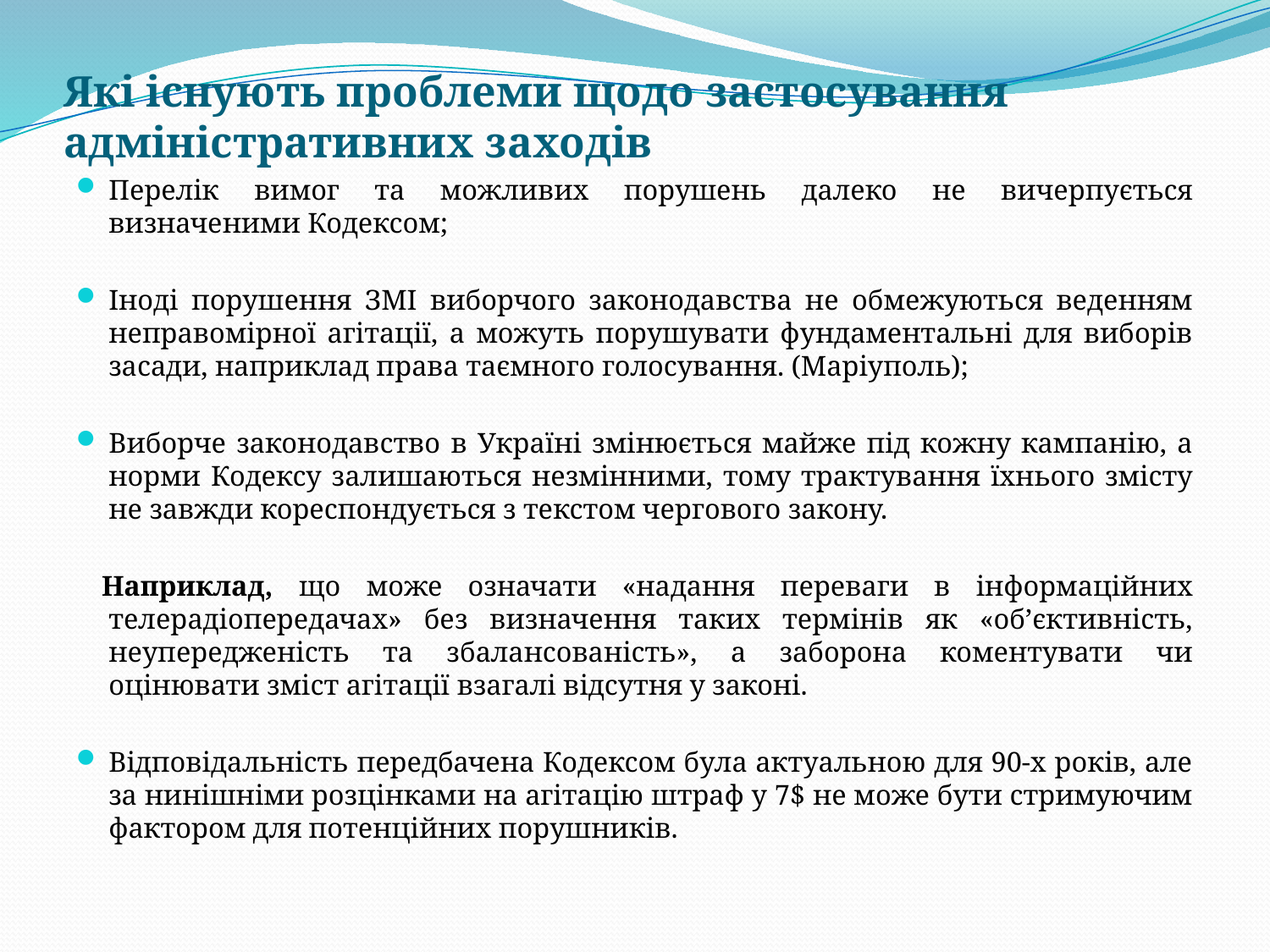

# Які існують проблеми щодо застосування адміністративних заходів
Перелік вимог та можливих порушень далеко не вичерпується визначеними Кодексом;

Іноді порушення ЗМІ виборчого законодавства не обмежуються веденням неправомірної агітації, а можуть порушувати фундаментальні для виборів засади, наприклад права таємного голосування. (Маріуполь);

Виборче законодавство в Україні змінюється майже під кожну кампанію, а норми Кодексу залишаються незмінними, тому трактування їхнього змісту не завжди кореспондується з текстом чергового закону.

 Наприклад, що може означати «надання переваги в інформаційних телерадіопередачах» без визначення таких термінів як «об’єктивність, неупередженість та збалансованість», а заборона коментувати чи оцінювати зміст агітації взагалі відсутня у законі.

Відповідальність передбачена Кодексом була актуальною для 90-х років, але за нинішніми розцінками на агітацію штраф у 7$ не може бути стримуючим фактором для потенційних порушників.